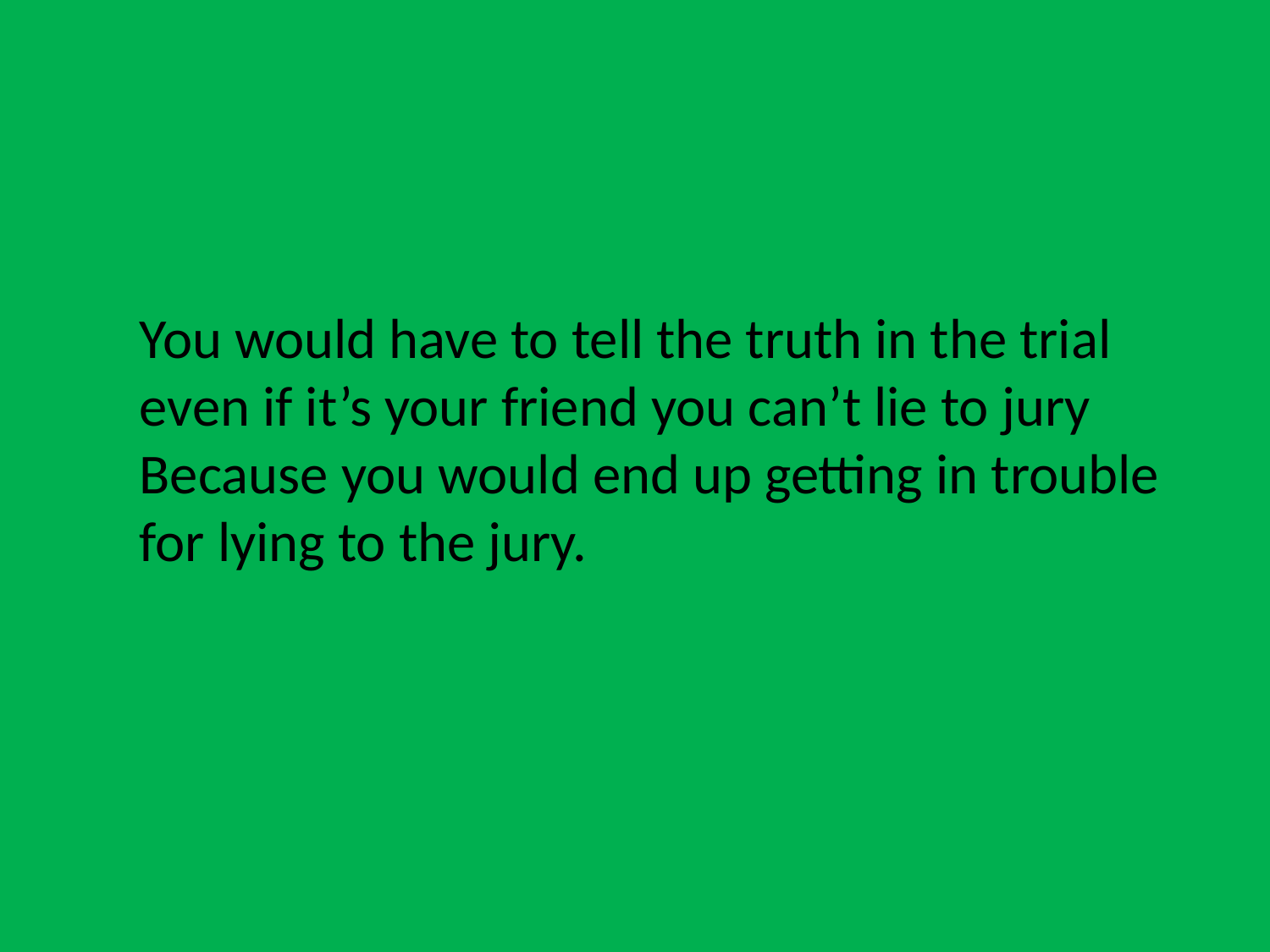

You would have to tell the truth in the trial even if it’s your friend you can’t lie to jury
Because you would end up getting in trouble for lying to the jury.